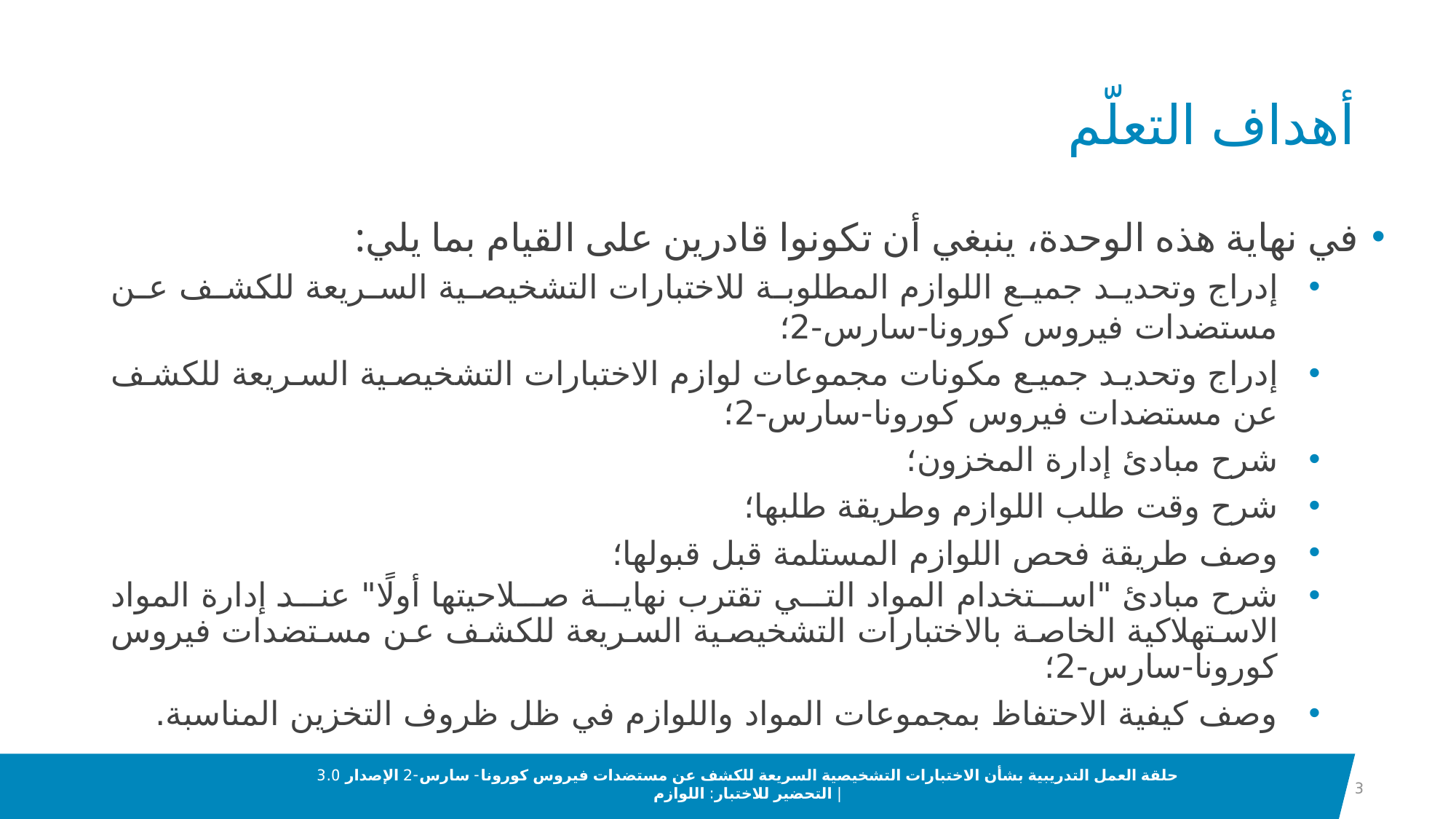

# أهداف التعلّم
في نهاية هذه الوحدة، ينبغي أن تكونوا قادرين على القيام بما يلي:
إدراج وتحديد جميع اللوازم المطلوبة للاختبارات التشخيصية السريعة للكشف عن مستضدات فيروس كورونا-سارس-2؛
إدراج وتحديد جميع مكونات مجموعات لوازم الاختبارات التشخيصية السريعة للكشف عن مستضدات فيروس كورونا-سارس-2؛
شرح مبادئ إدارة المخزون؛
شرح وقت طلب اللوازم وطريقة طلبها؛
وصف طريقة فحص اللوازم المستلمة قبل قبولها؛
شرح مبادئ "استخدام المواد التي تقترب نهاية صلاحيتها أولًا" عند إدارة المواد الاستهلاكية الخاصة بالاختبارات التشخيصية السريعة للكشف عن مستضدات فيروس كورونا-سارس-2؛
وصف كيفية الاحتفاظ بمجموعات المواد واللوازم في ظل ظروف التخزين المناسبة.
حلقة العمل التدريبية بشأن الاختبارات التشخيصية السريعة للكشف عن مستضدات فيروس كورونا- سارس-2 الإصدار 3.0 | التحضير للاختبار: اللوازم
3